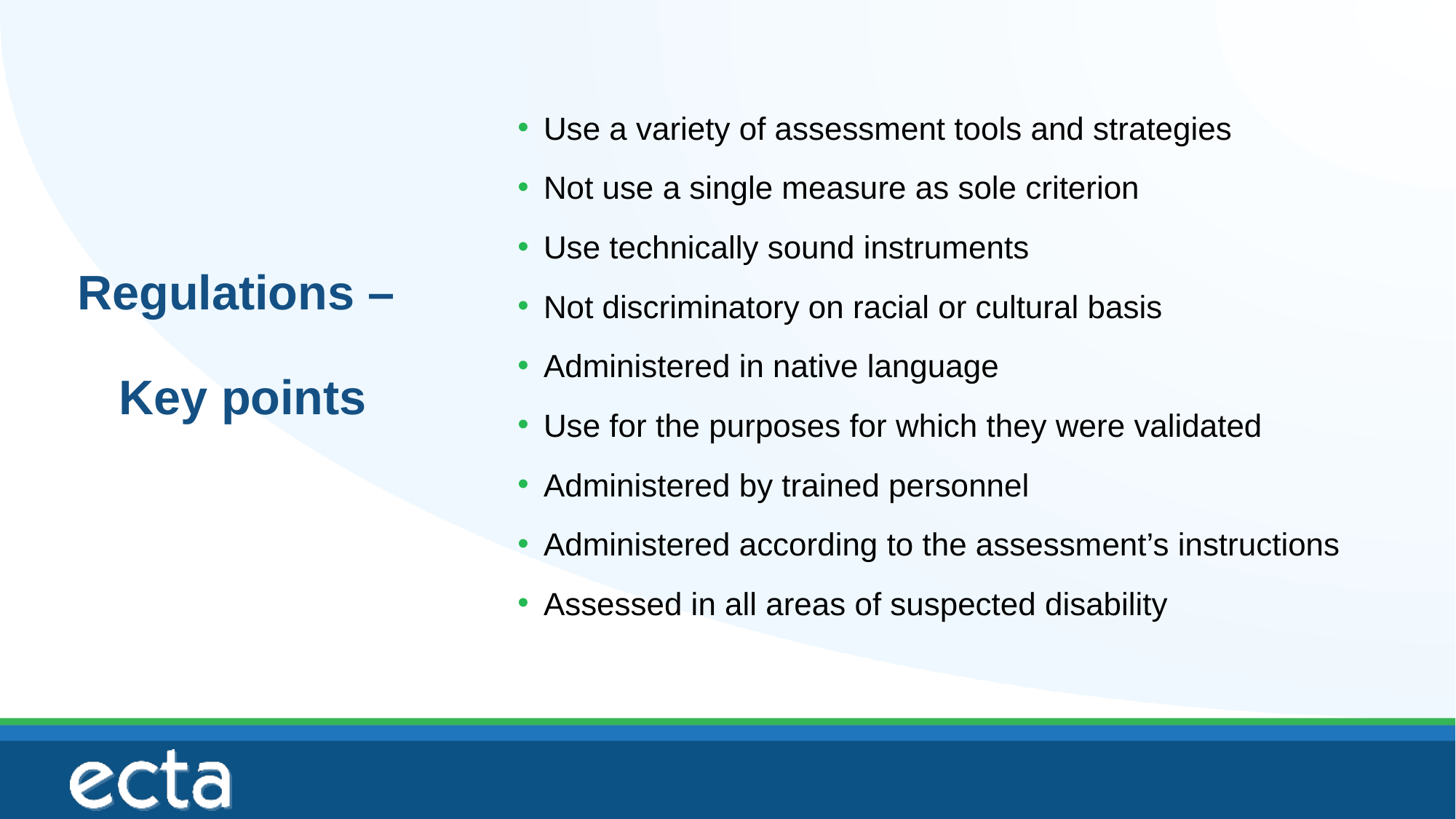

Use a variety of assessment tools and strategies
Not use a single measure as sole criterion
Use technically sound instruments
Not discriminatory on racial or cultural basis
Administered in native language
Use for the purposes for which they were validated
Administered by trained personnel
Administered according to the assessment’s instructions
Assessed in all areas of suspected disability

# Regulations – Key points